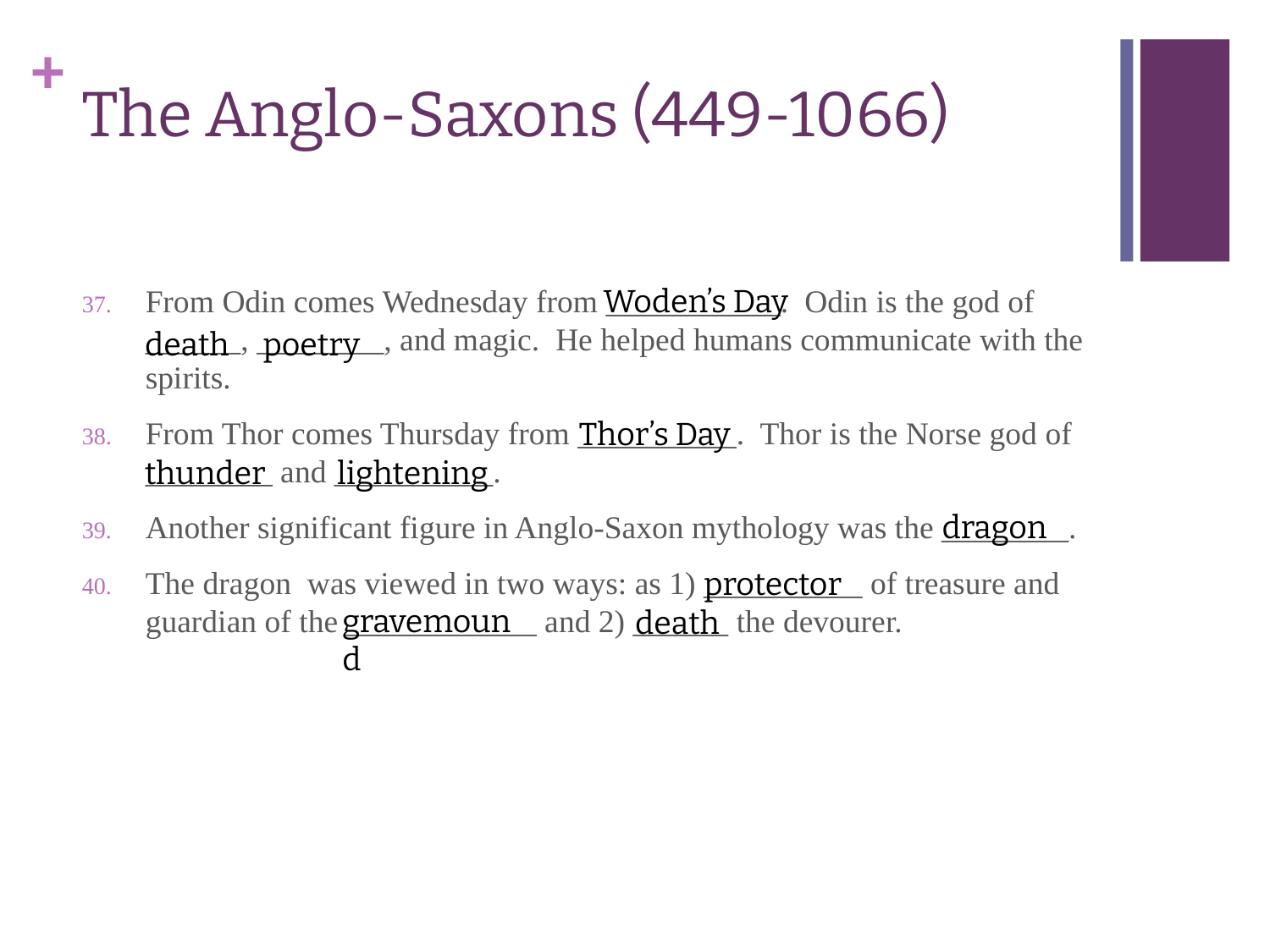

# The Anglo-Saxons (449-1066)
From Odin comes Wednesday from ___________.  Odin is the god of ______, ________, and magic.  He helped humans communicate with the spirits.
From Thor comes Thursday from __________.  Thor is the Norse god of ________ and __________.
Another significant figure in Anglo-Saxon mythology was the ________.
The dragon  was viewed in two ways: as 1) __________ of treasure and guardian of the ____________ and 2) ______ the devourer.
Woden’s Day
death
poetry
Thor’s Day
thunder
lightening
dragon
protector
gravemound
death